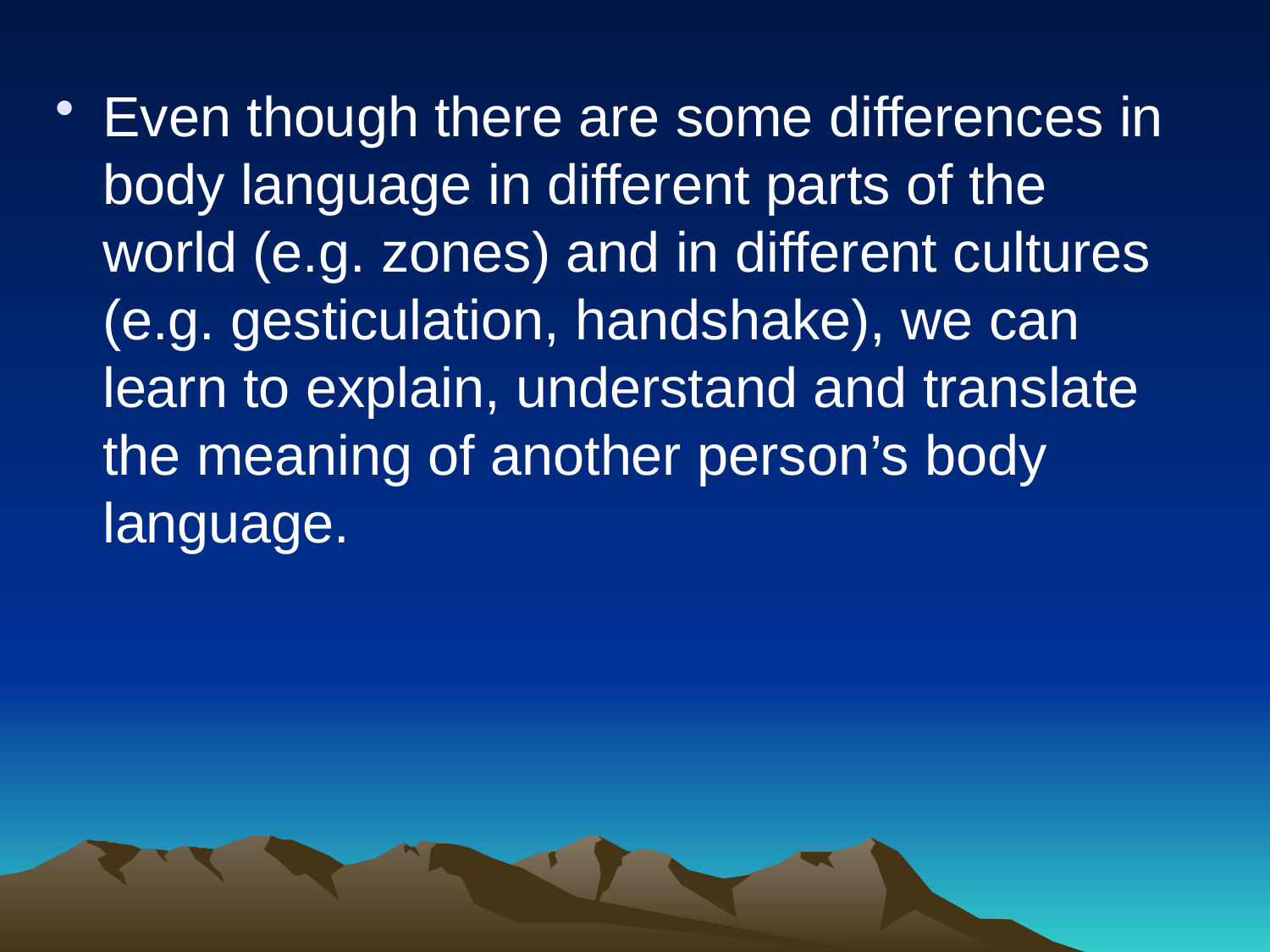

Even though there are some differences in body language in different parts of the world (e.g. zones) and in different cultures (e.g. gesticulation, handshake), we can learn to explain, understand and translate the meaning of another person’s body language.